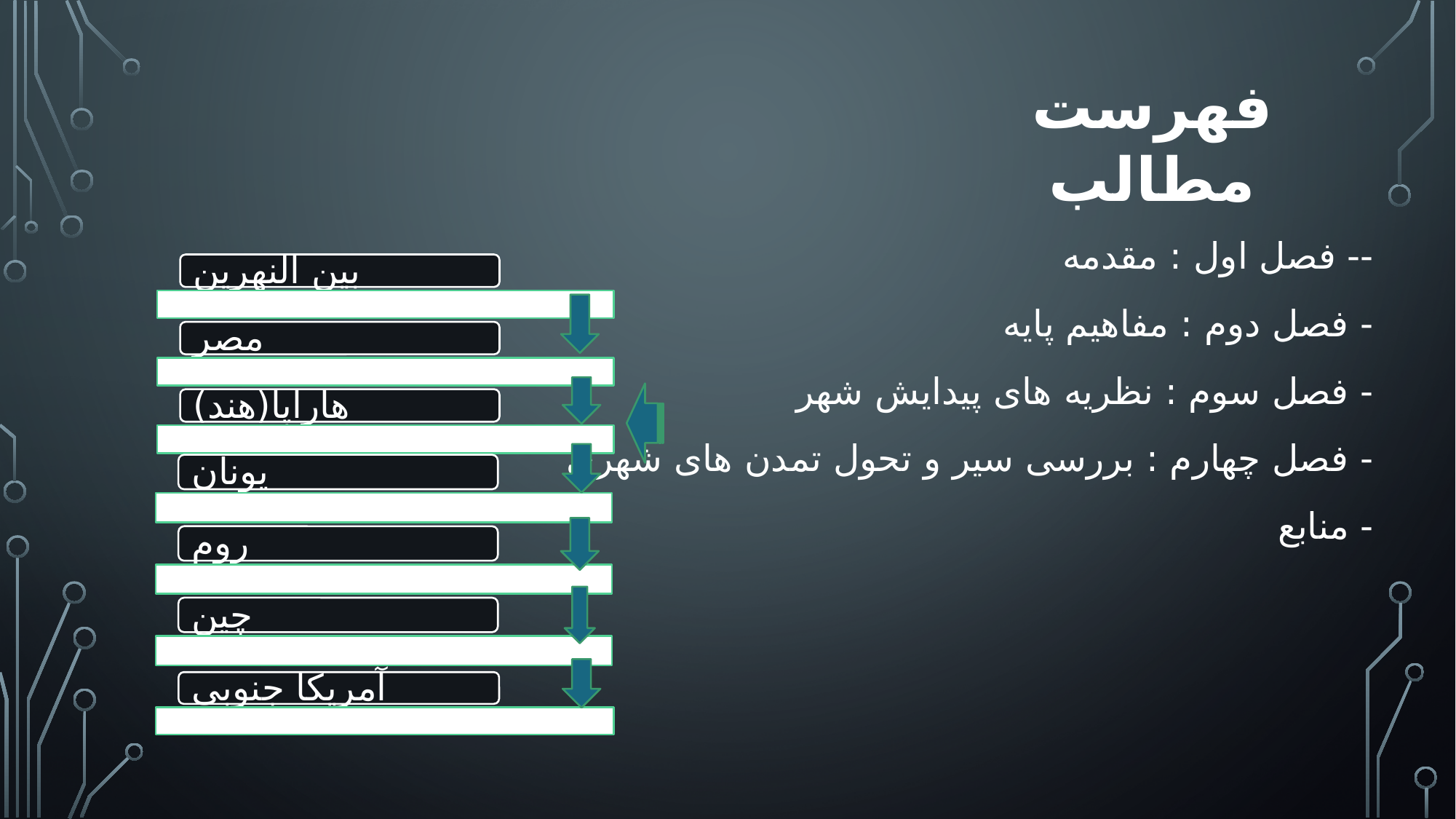

#
فهرست مطالب
-- فصل اول : مقدمه
- فصل دوم : مفاهیم پایه
- فصل سوم : نظریه های پیدایش شهر
- فصل چهارم : بررسی سیر و تحول تمدن های شهری
- منابع
بین النهرین
مصر
هاراپا(هند)

یونان
روم
چین

آمریکا جنوبی